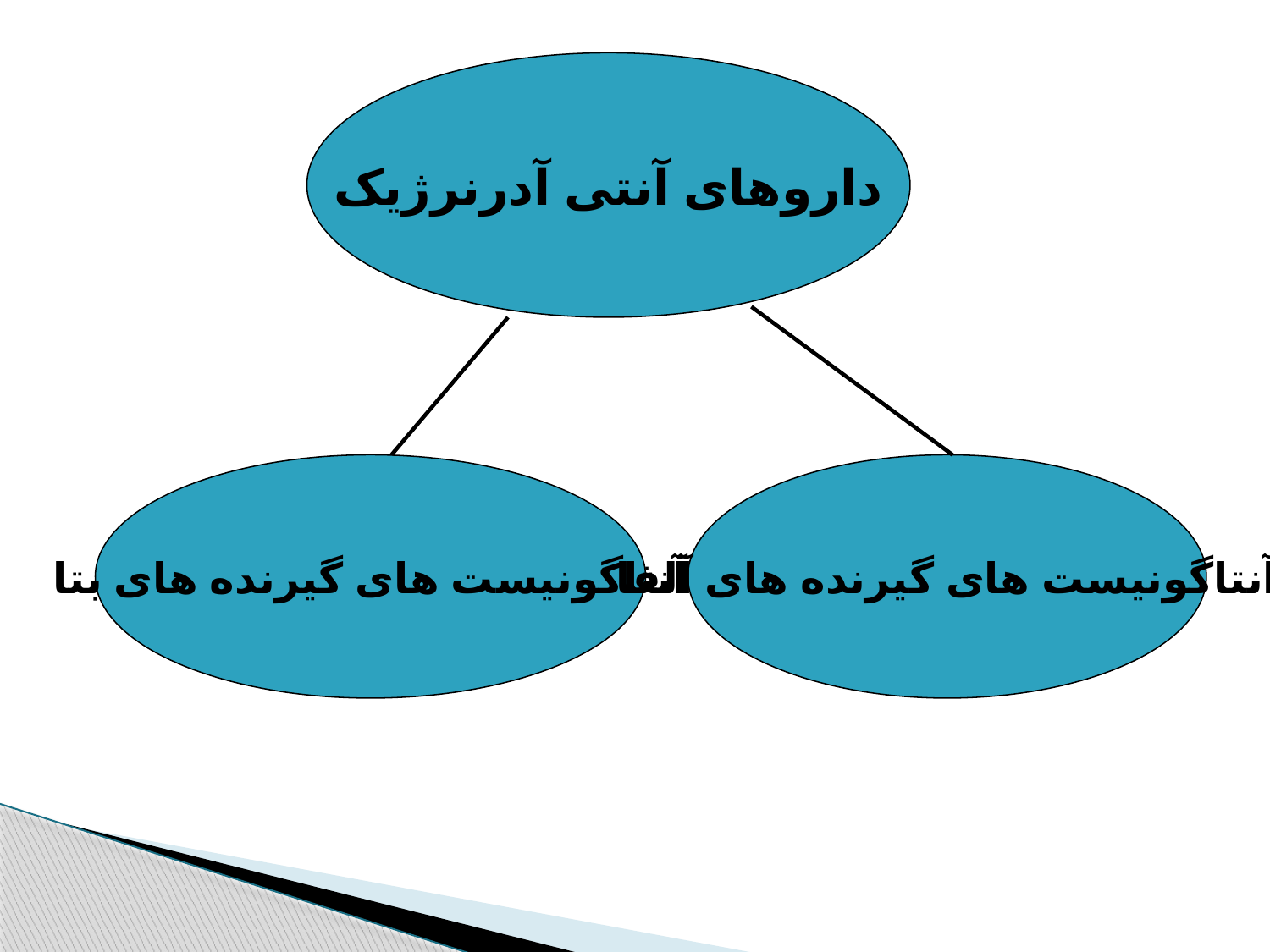

داروهای آنتی آدرنرژیک

آنتاگونیست های گیرنده های بتا
آنتاگونیست های گیرنده های آلفا